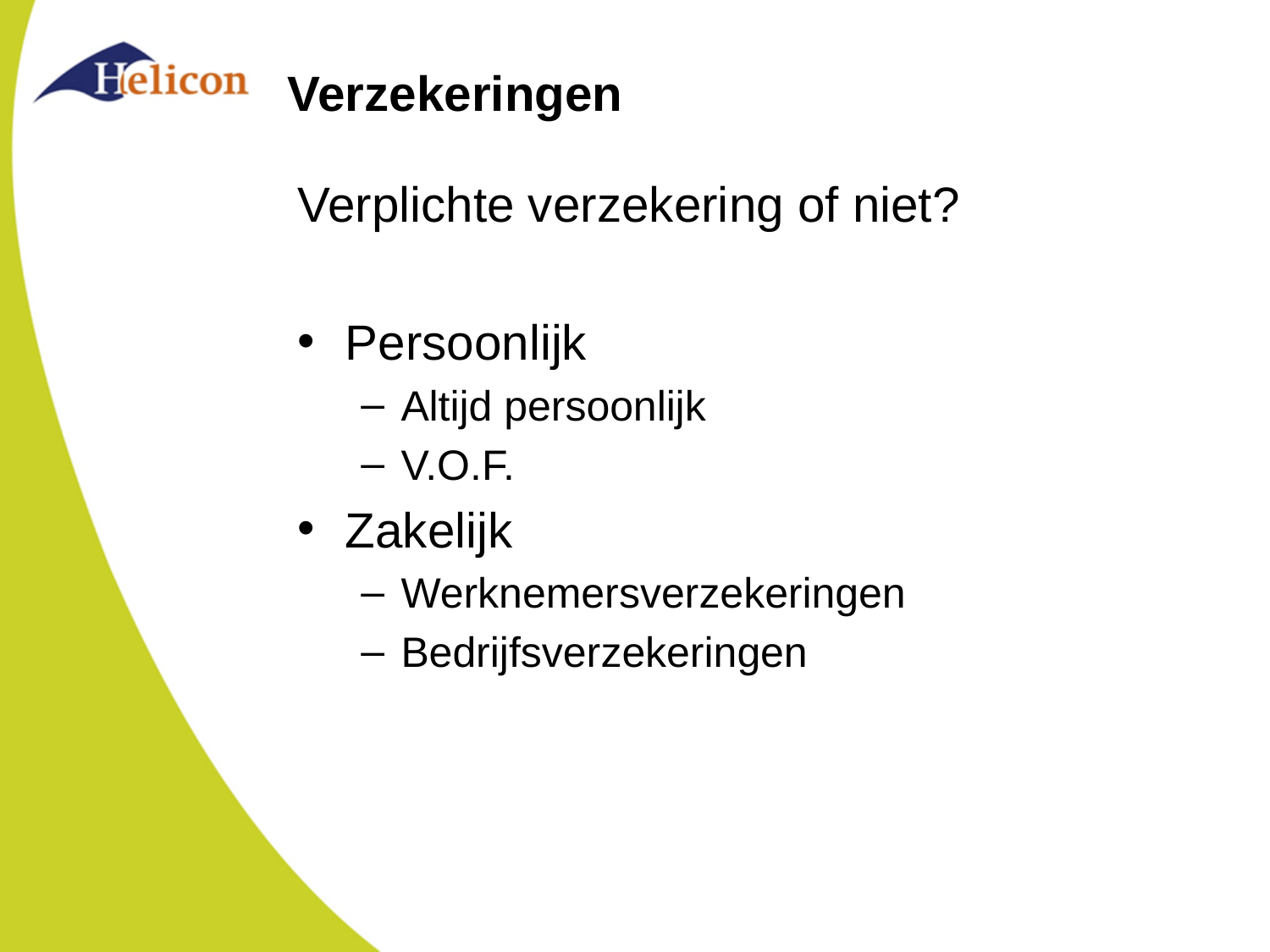

# Verzekeringen
Verplichte verzekering of niet?

Persoonlijk
Altijd persoonlijk
V.O.F.
Zakelijk
Werknemersverzekeringen
Bedrijfsverzekeringen